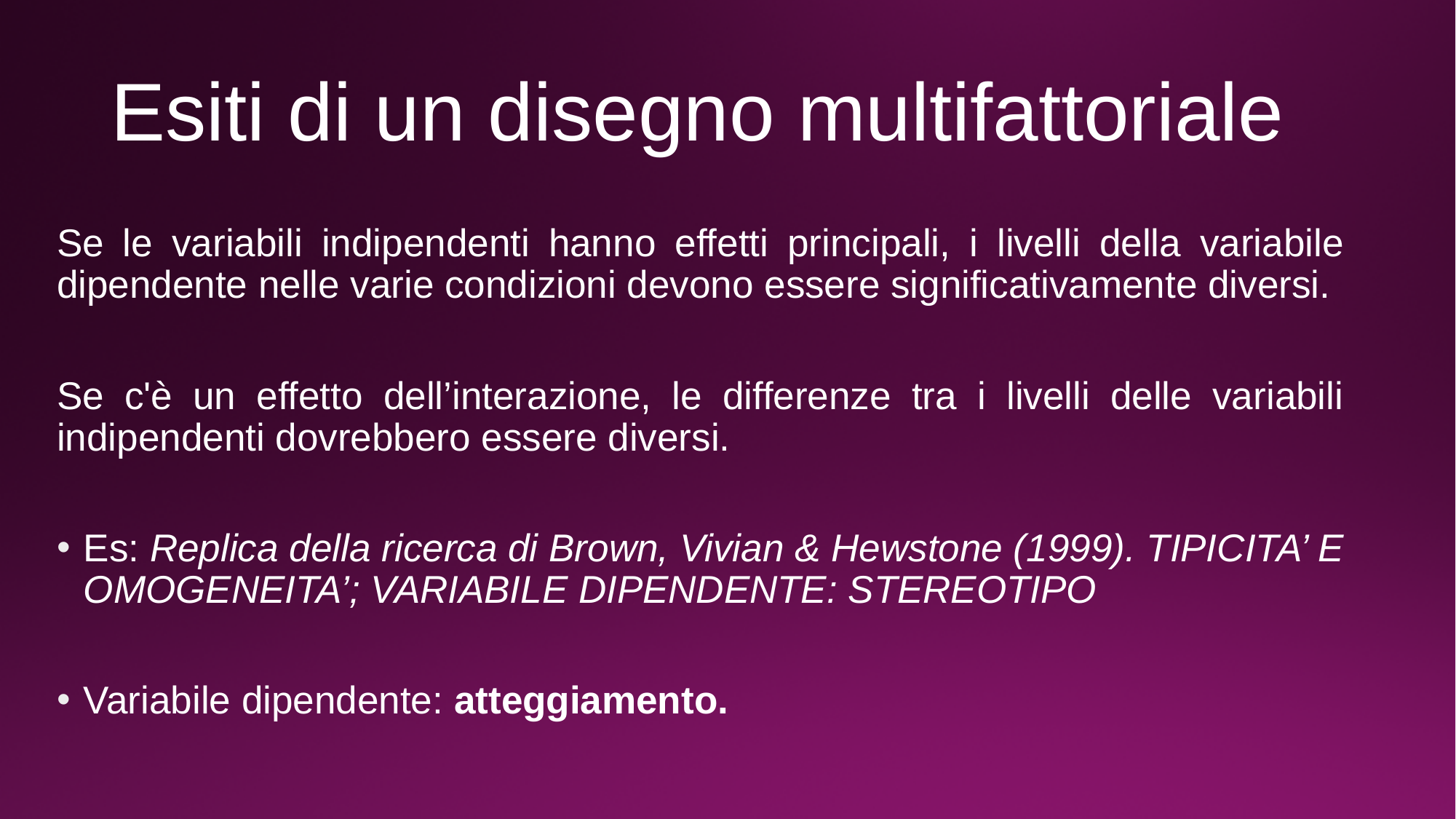

# Esiti di un disegno multifattoriale
Se le variabili indipendenti hanno effetti principali, i livelli della variabile dipendente nelle varie condizioni devono essere significativamente diversi.

Se c'è un effetto dell’interazione, le differenze tra i livelli delle variabili indipendenti dovrebbero essere diversi.

Es: Replica della ricerca di Brown, Vivian & Hewstone (1999). TIPICITA’ E OMOGENEITA’; VARIABILE DIPENDENTE: STEREOTIPO

Variabile dipendente: atteggiamento.